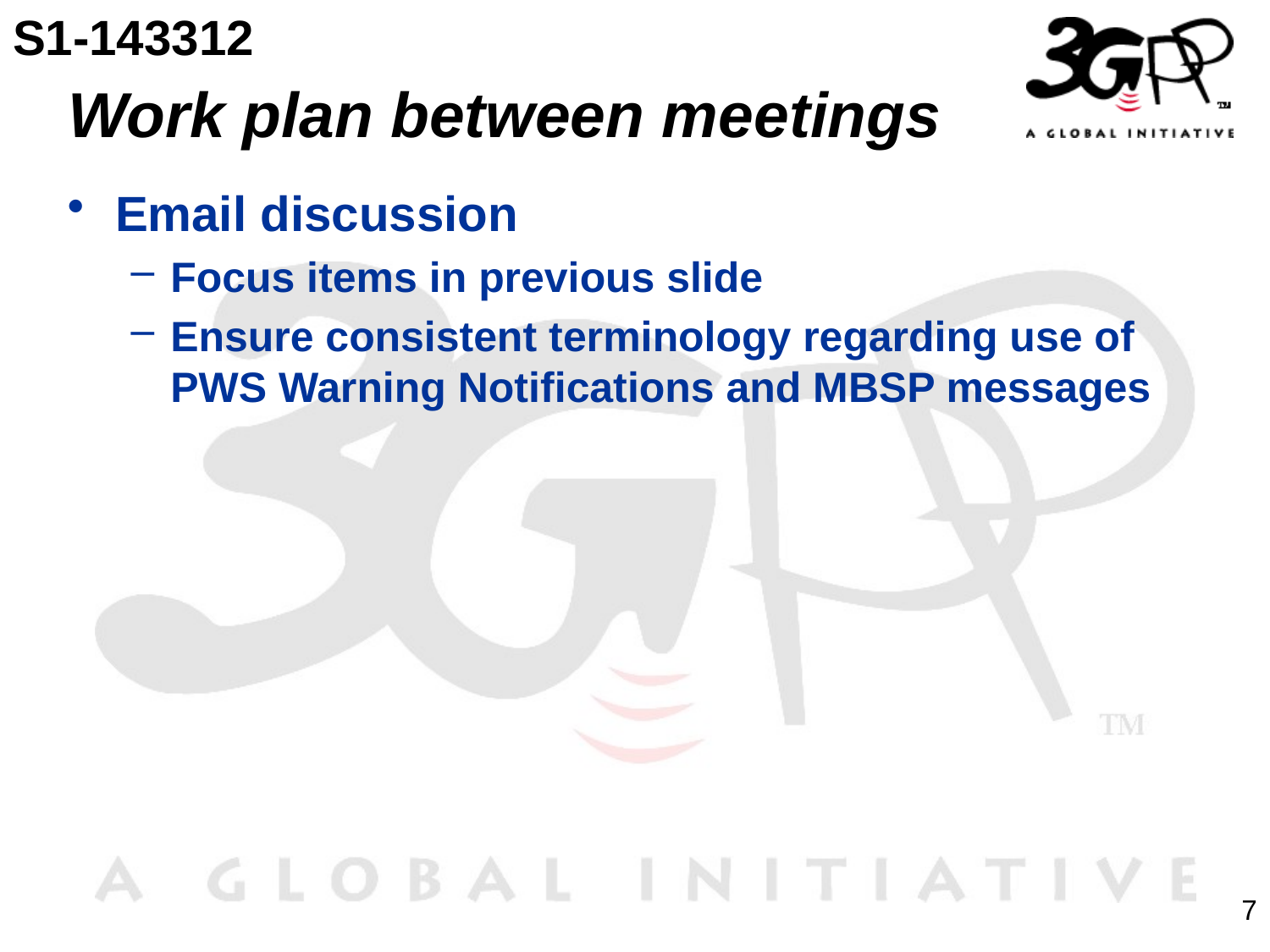

S1-143312

# Work plan between meetings
Email discussion
Focus items in previous slide
Ensure consistent terminology regarding use of PWS Warning Notifications and MBSP messages
7